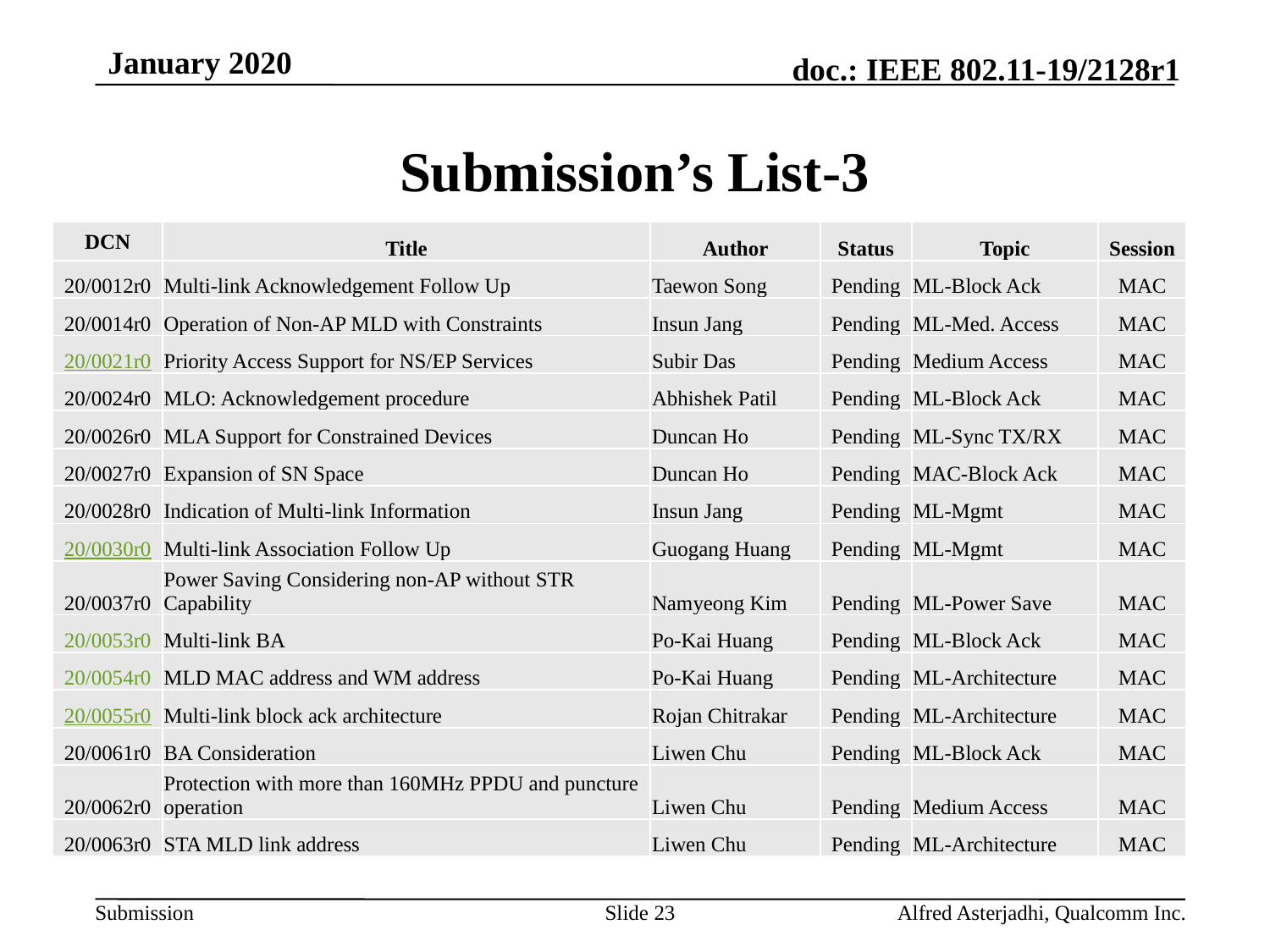

January 2020
# Submission’s List-3
| DCN | Title | Author | Status | Topic | Session |
| --- | --- | --- | --- | --- | --- |
| 20/0012r0 | Multi-link Acknowledgement Follow Up | Taewon Song | Pending | ML-Block Ack | MAC |
| 20/0014r0 | Operation of Non-AP MLD with Constraints | Insun Jang | Pending | ML-Med. Access | MAC |
| 20/0021r0 | Priority Access Support for NS/EP Services | Subir Das | Pending | Medium Access | MAC |
| 20/0024r0 | MLO: Acknowledgement procedure | Abhishek Patil | Pending | ML-Block Ack | MAC |
| 20/0026r0 | MLA Support for Constrained Devices | Duncan Ho | Pending | ML-Sync TX/RX | MAC |
| 20/0027r0 | Expansion of SN Space | Duncan Ho | Pending | MAC-Block Ack | MAC |
| 20/0028r0 | Indication of Multi-link Information | Insun Jang | Pending | ML-Mgmt | MAC |
| 20/0030r0 | Multi-link Association Follow Up | Guogang Huang | Pending | ML-Mgmt | MAC |
| 20/0037r0 | Power Saving Considering non-AP without STR Capability | Namyeong Kim | Pending | ML-Power Save | MAC |
| 20/0053r0 | Multi-link BA | Po-Kai Huang | Pending | ML-Block Ack | MAC |
| 20/0054r0 | MLD MAC address and WM address | Po-Kai Huang | Pending | ML-Architecture | MAC |
| 20/0055r0 | Multi-link block ack architecture | Rojan Chitrakar | Pending | ML-Architecture | MAC |
| 20/0061r0 | BA Consideration | Liwen Chu | Pending | ML-Block Ack | MAC |
| 20/0062r0 | Protection with more than 160MHz PPDU and puncture operation | Liwen Chu | Pending | Medium Access | MAC |
| 20/0063r0 | STA MLD link address | Liwen Chu | Pending | ML-Architecture | MAC |
Slide 23
Alfred Asterjadhi, Qualcomm Inc.